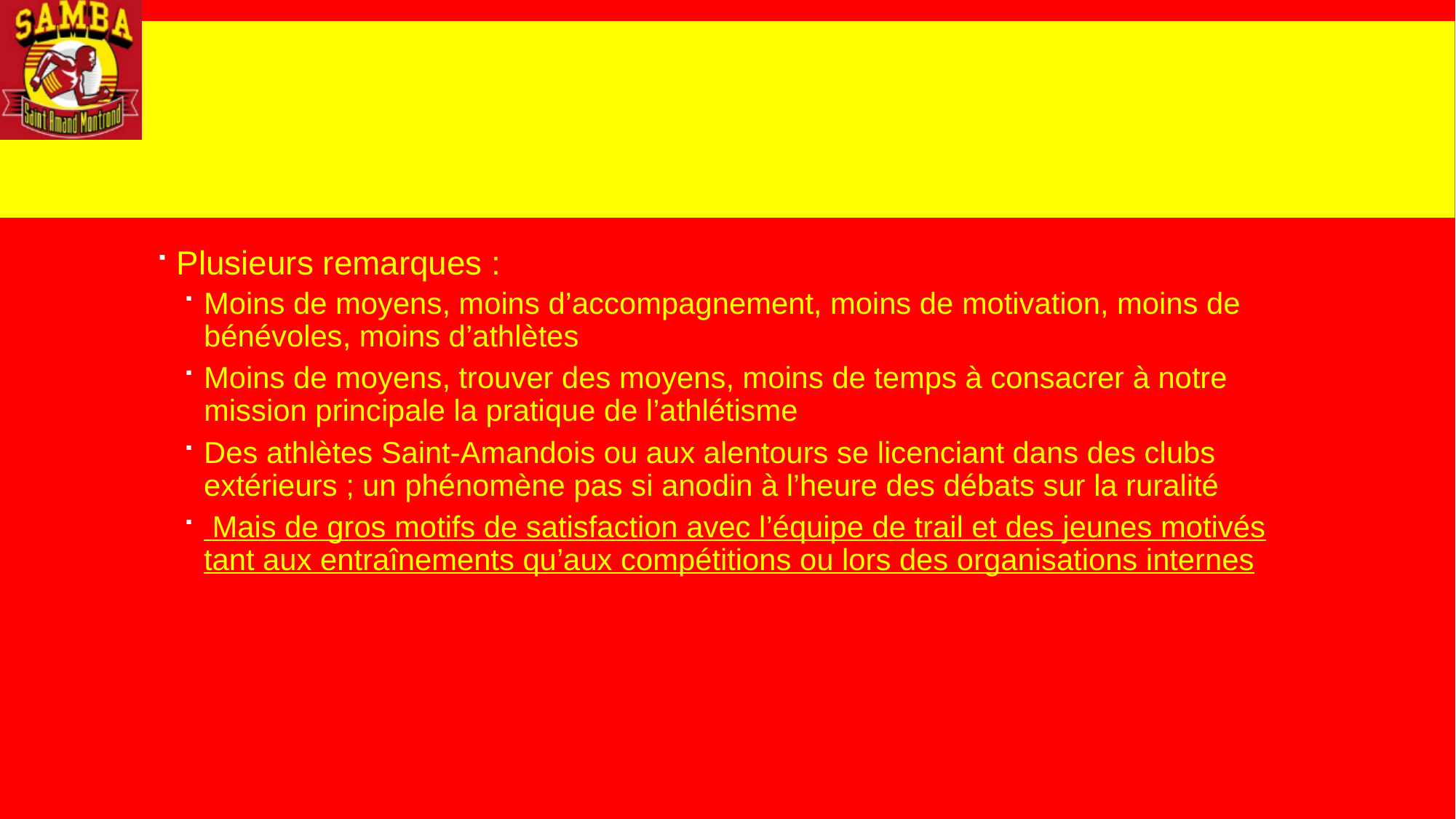

Plusieurs remarques :
Moins de moyens, moins d’accompagnement, moins de motivation, moins de bénévoles, moins d’athlètes
Moins de moyens, trouver des moyens, moins de temps à consacrer à notre mission principale la pratique de l’athlétisme
Des athlètes Saint-Amandois ou aux alentours se licenciant dans des clubs extérieurs ; un phénomène pas si anodin à l’heure des débats sur la ruralité
 Mais de gros motifs de satisfaction avec l’équipe de trail et des jeunes motivés tant aux entraînements qu’aux compétitions ou lors des organisations internes